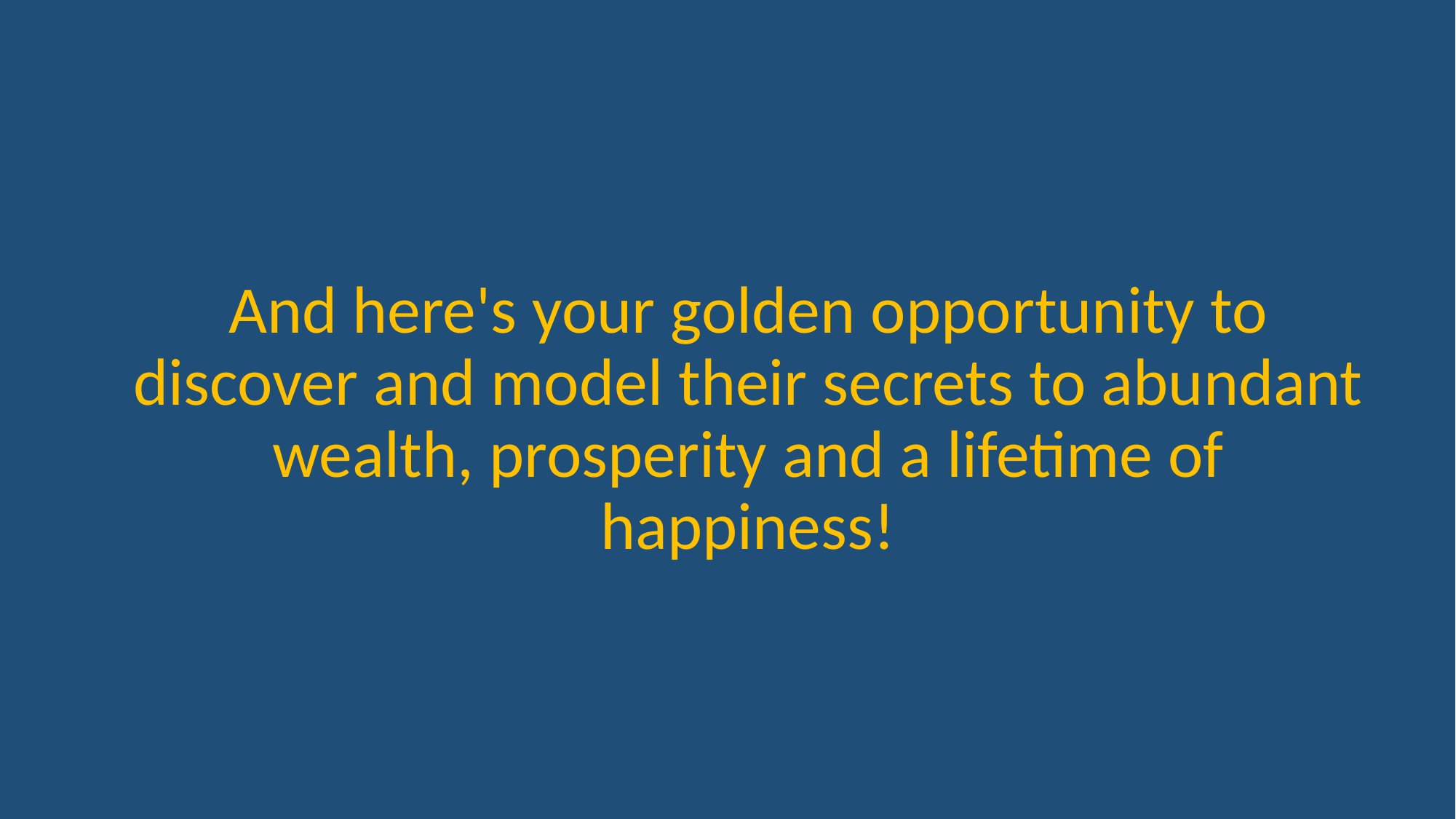

And here's your golden opportunity to discover and model their secrets to abundant wealth, prosperity and a lifetime of happiness!